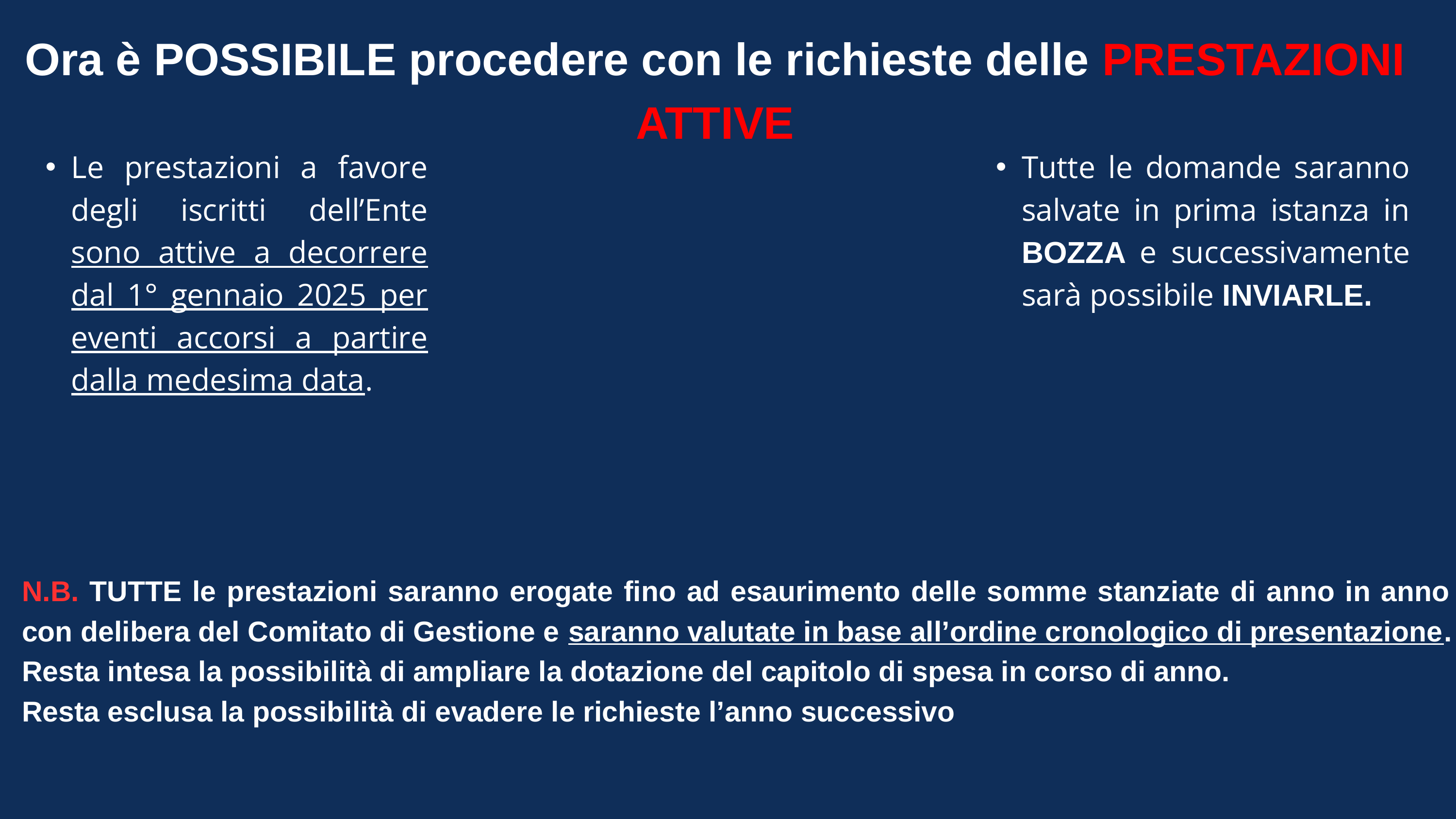

Ora è POSSIBILE procedere con le richieste delle PRESTAZIONI ATTIVE
Le prestazioni a favore degli iscritti dell’Ente sono attive a decorrere dal 1° gennaio 2025 per eventi accorsi a partire dalla medesima data.
Tutte le domande saranno salvate in prima istanza in BOZZA e successivamente sarà possibile INVIARLE.
N.B. TUTTE le prestazioni saranno erogate fino ad esaurimento delle somme stanziate di anno in anno con delibera del Comitato di Gestione e saranno valutate in base all’ordine cronologico di presentazione.
Resta intesa la possibilità di ampliare la dotazione del capitolo di spesa in corso di anno.
Resta esclusa la possibilità di evadere le richieste l’anno successivo